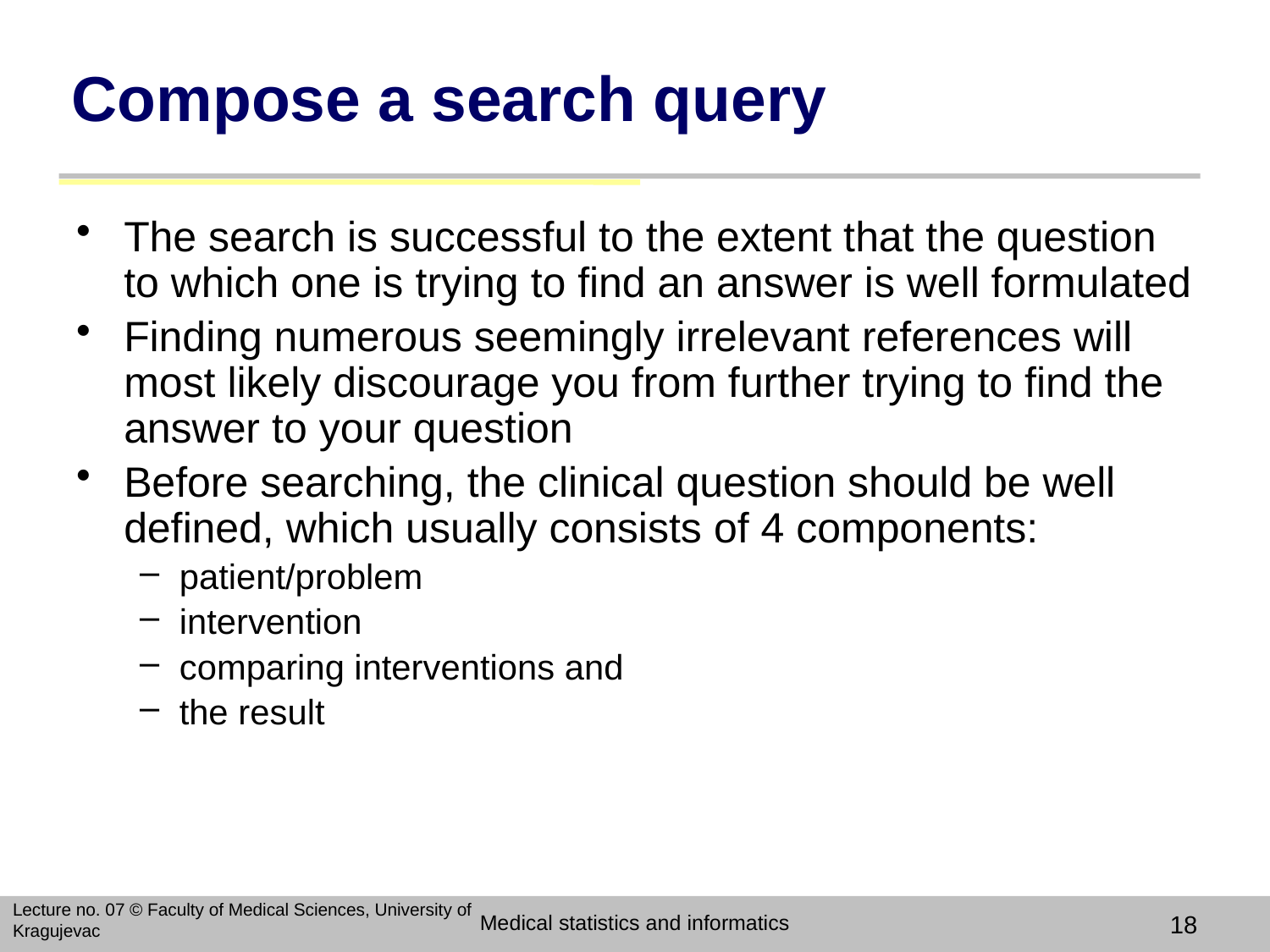

# Compose a search query
The search is successful to the extent that the question to which one is trying to find an answer is well formulated
Finding numerous seemingly irrelevant references will most likely discourage you from further trying to find the answer to your question
Before searching, the clinical question should be well defined, which usually consists of 4 components:
patient/problem
intervention
comparing interventions and
the result
Lecture no. 07 © Faculty of Medical Sciences, University of Kragujevac
Medical statistics and informatics
18